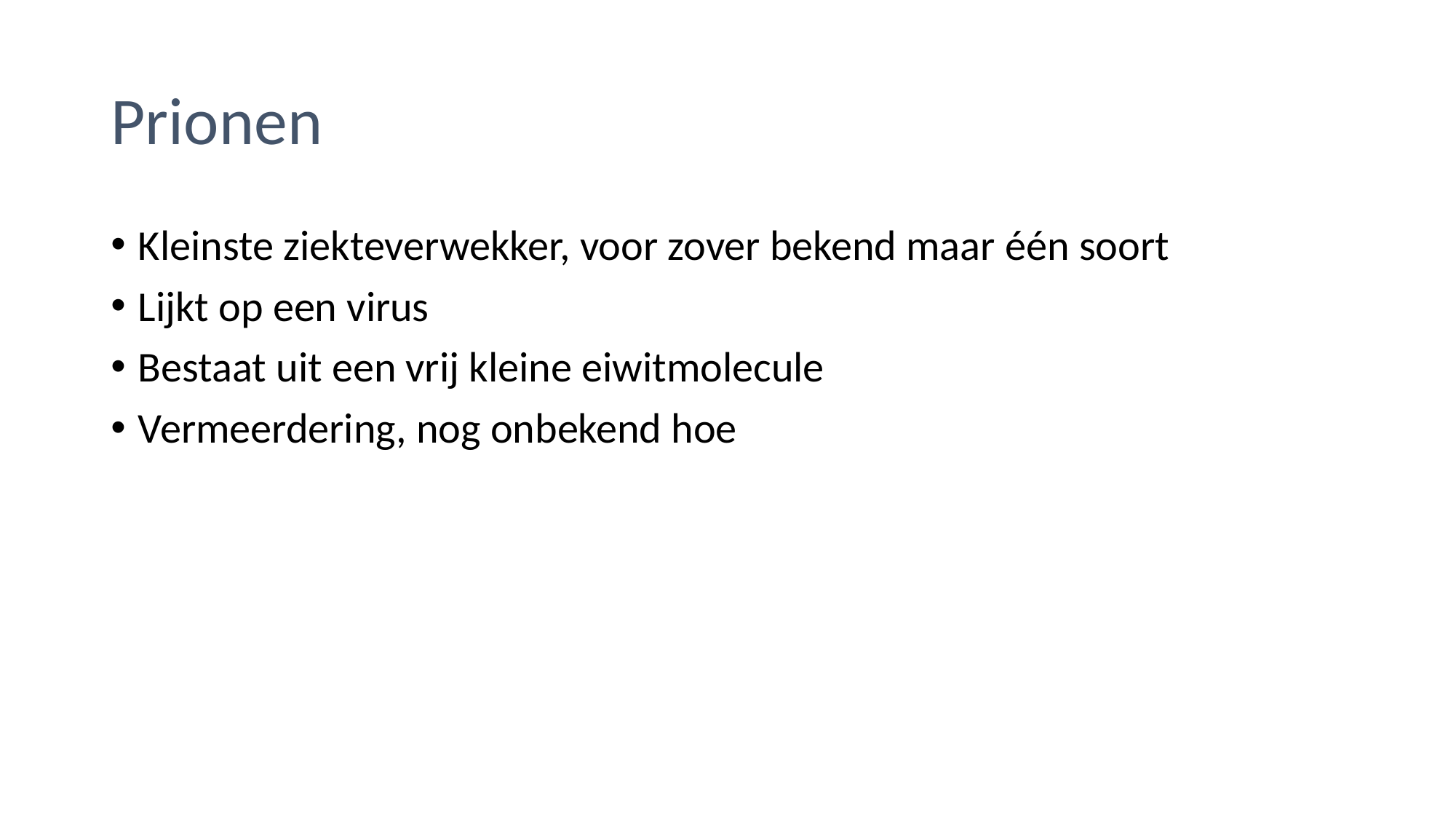

# Prionen
Kleinste ziekteverwekker, voor zover bekend maar één soort
Lijkt op een virus
Bestaat uit een vrij kleine eiwitmolecule
Vermeerdering, nog onbekend hoe